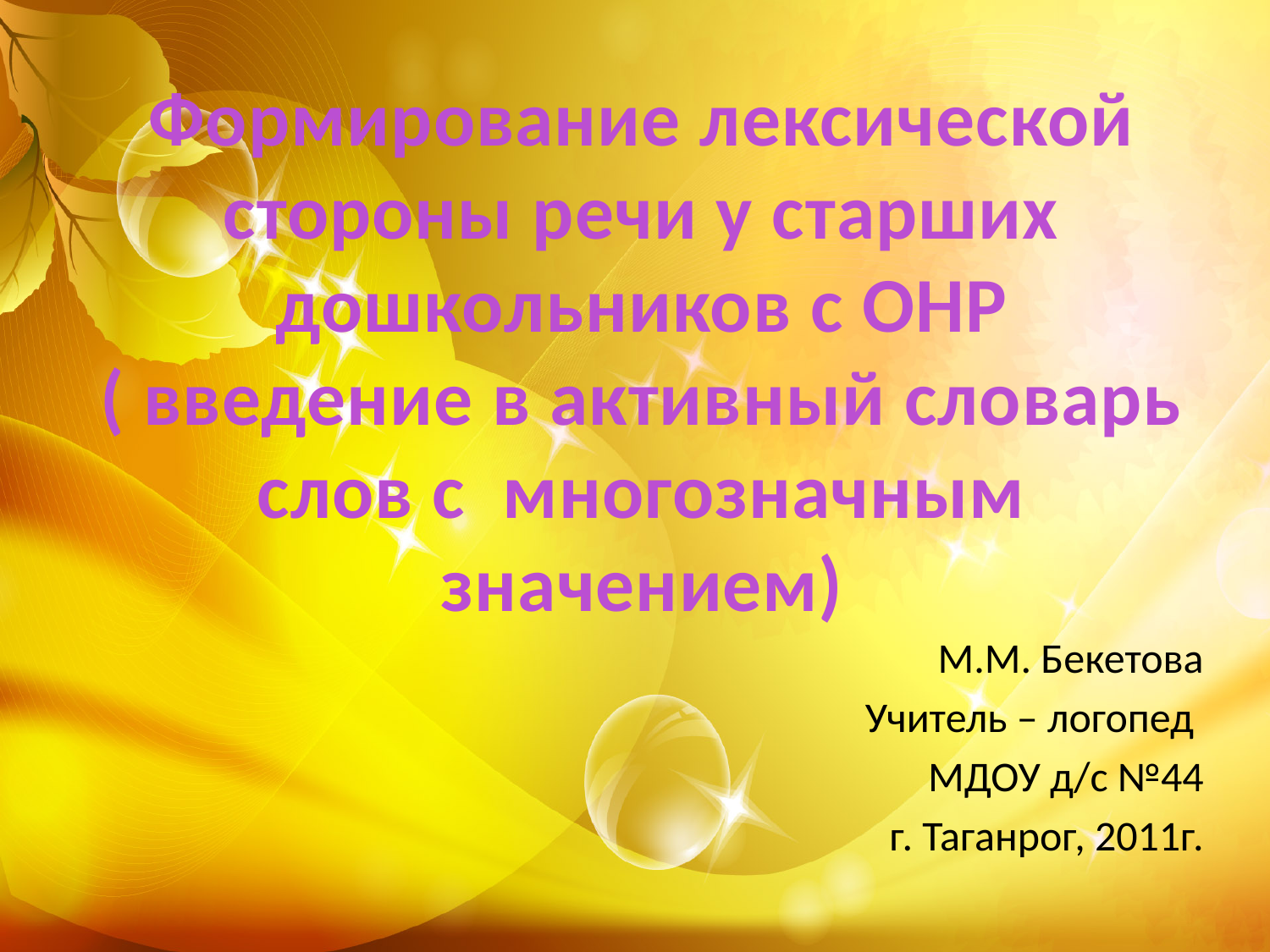

# Формирование лексической стороны речи у старших дошкольников с ОНР ( введение в активный словарь слов с  многозначным значением)
М.М. Бекетова
Учитель – логопед
МДОУ д/с №44
г. Таганрог, 2011г.